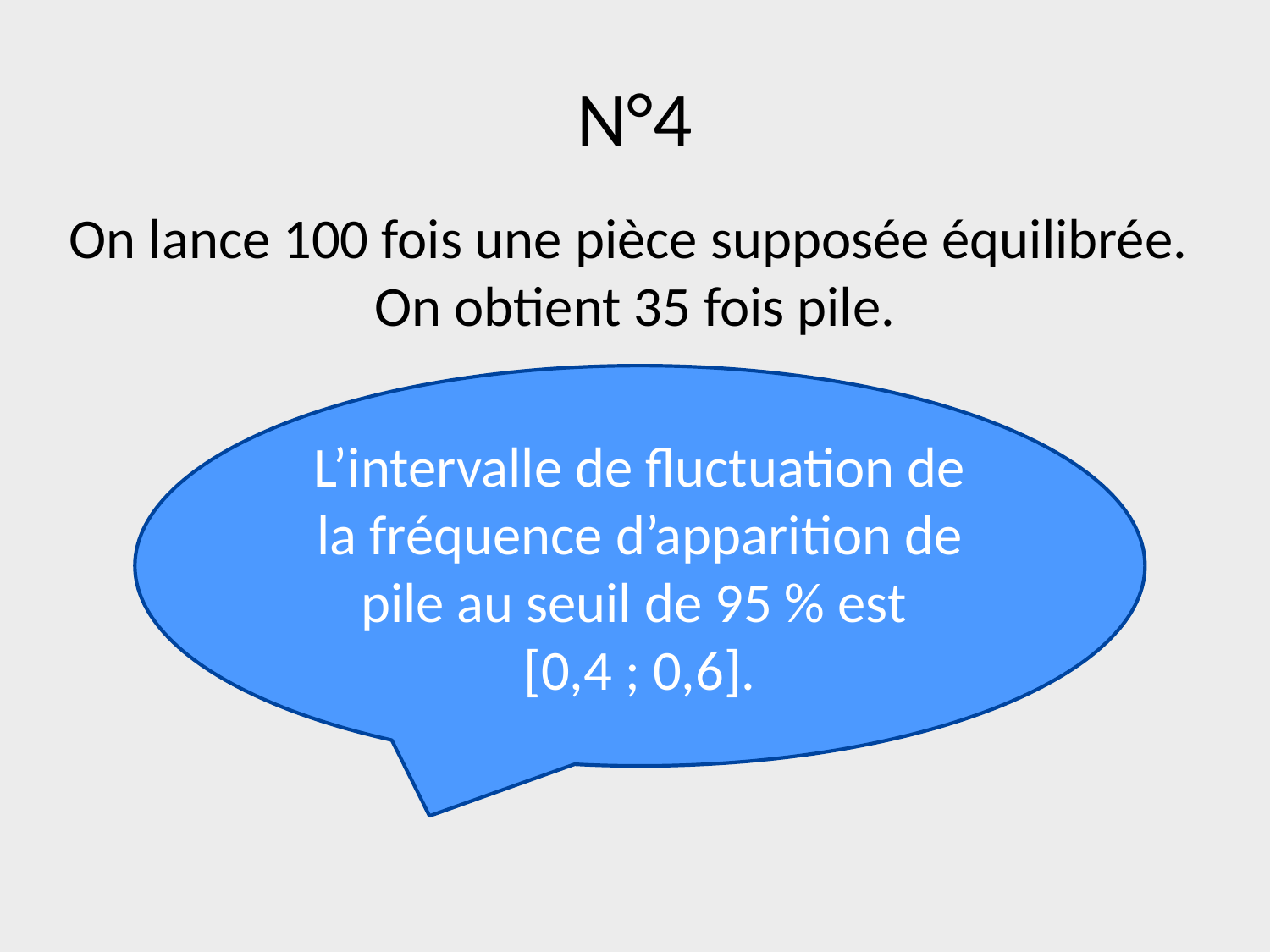

# N°4
On lance 100 fois une pièce supposée équilibrée.
On obtient 35 fois pile.
L’intervalle de fluctuation de la fréquence d’apparition de pile au seuil de 95 % est
[0,4 ; 0,6].